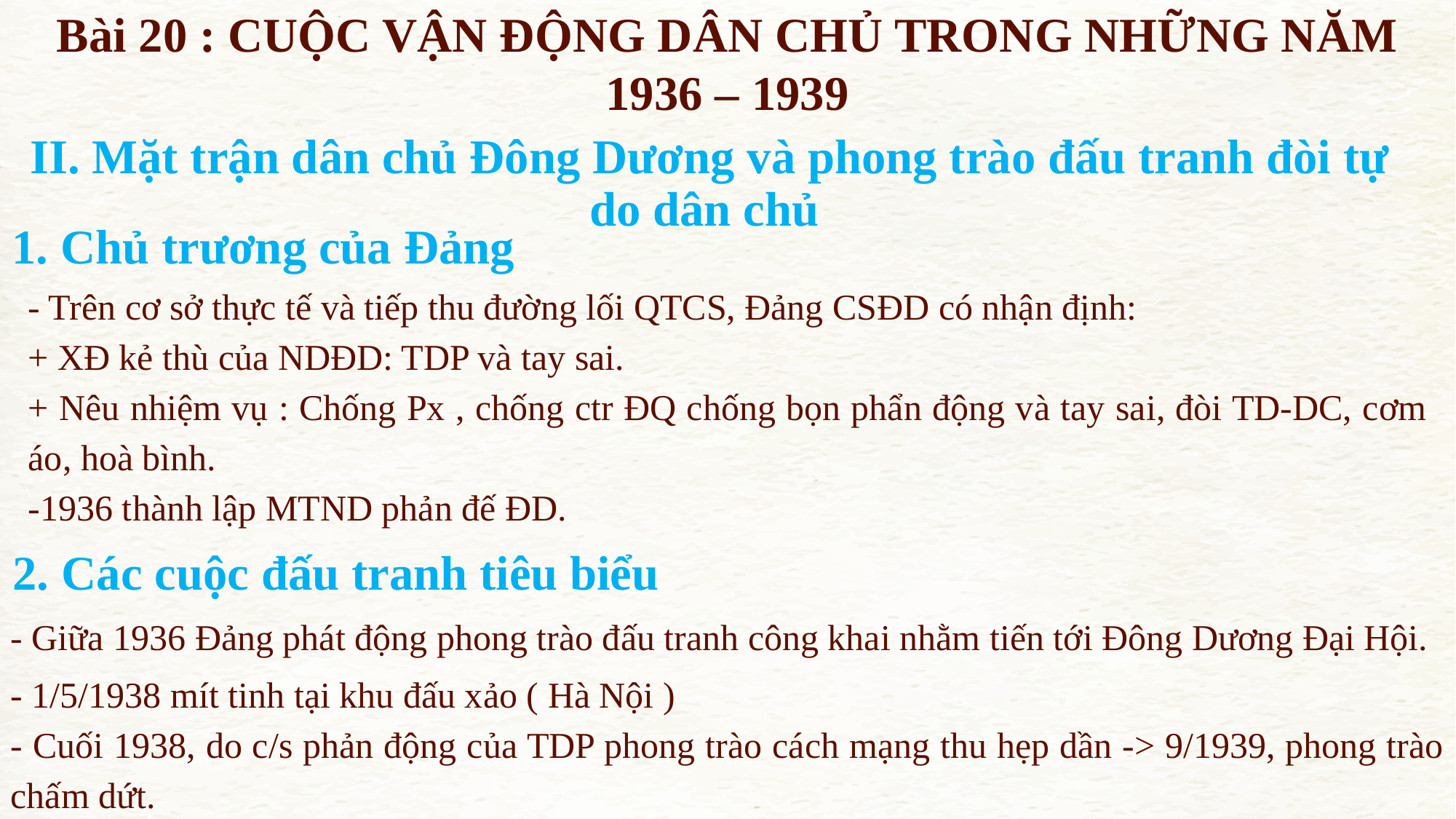

Bài 20 : CUỘC VẬN ĐỘNG DÂN CHỦ TRONG NHỮNG NĂM 1936 – 1939
II. Mặt trận dân chủ Đông Dương và phong trào đấu tranh đòi tự do dân chủ
1. Chủ trương của Đảng
- Trên cơ sở thực tế và tiếp thu đường lối QTCS, Đảng CSĐD có nhận định:
+ XĐ kẻ thù của NDĐD: TDP và tay sai.
+ Nêu nhiệm vụ : Chống Px , chống ctr ĐQ chống bọn phẩn động và tay sai, đòi TD-DC, cơm áo, hoà bình.
-1936 thành lập MTND phản đế ĐD.
2. Các cuộc đấu tranh tiêu biểu
- Giữa 1936 Đảng phát động phong trào đấu tranh công khai nhằm tiến tới Đông Dương Đại Hội.
- 1/5/1938 mít tinh tại khu đấu xảo ( Hà Nội )
- Cuối 1938, do c/s phản động của TDP phong trào cách mạng thu hẹp dần -> 9/1939, phong trào chấm dứt.